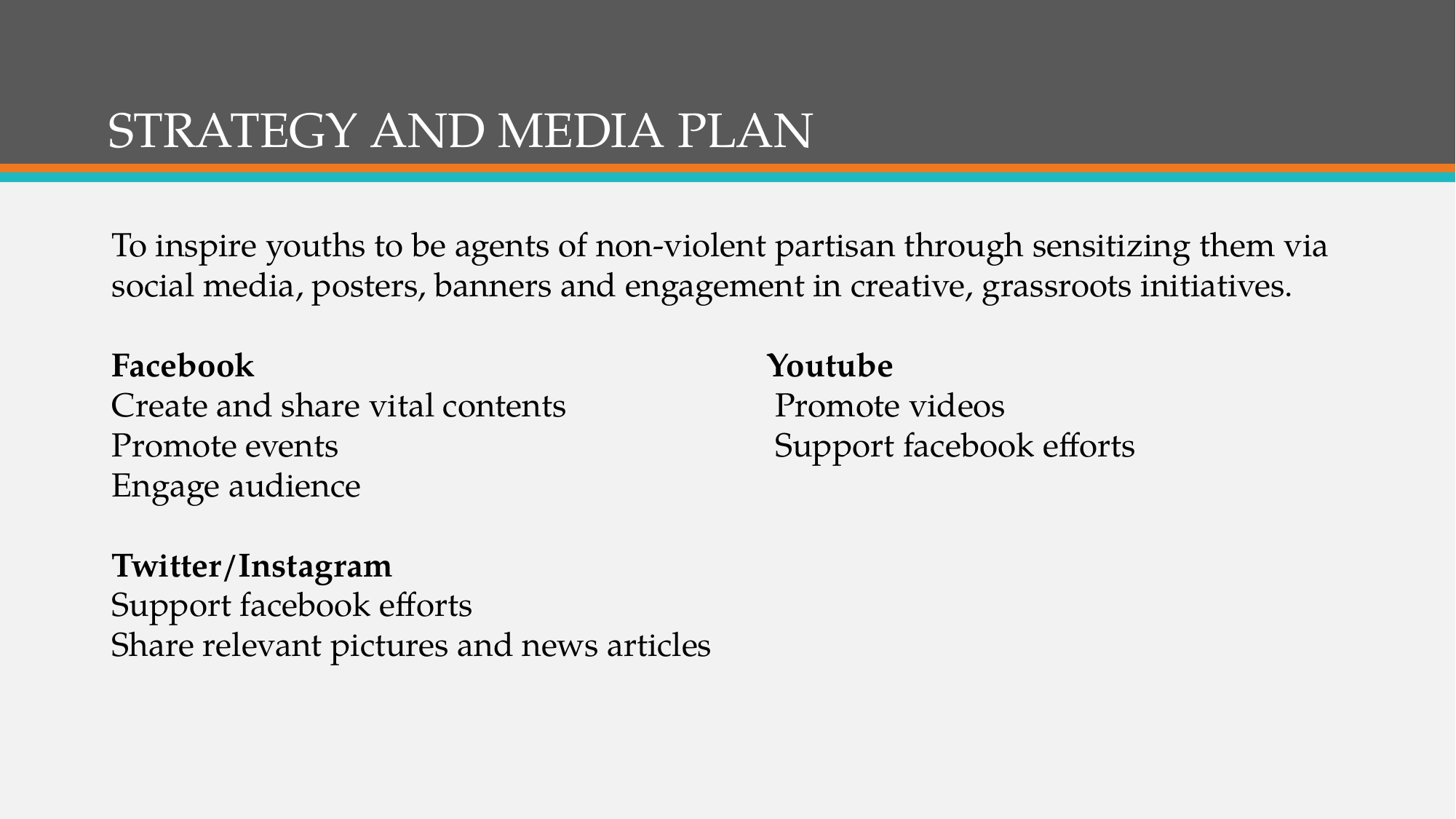

STRATEGY AND MEDIA PLAN
To inspire youths to be agents of non-violent partisan through sensitizing them via social media, posters, banners and engagement in creative, grassroots initiatives.

Facebook					Youtube
Create and share vital contents		 Promote videos
Promote events				 Support facebook efforts
Engage audience

Twitter/Instagram
Support facebook efforts
Share relevant pictures and news articles